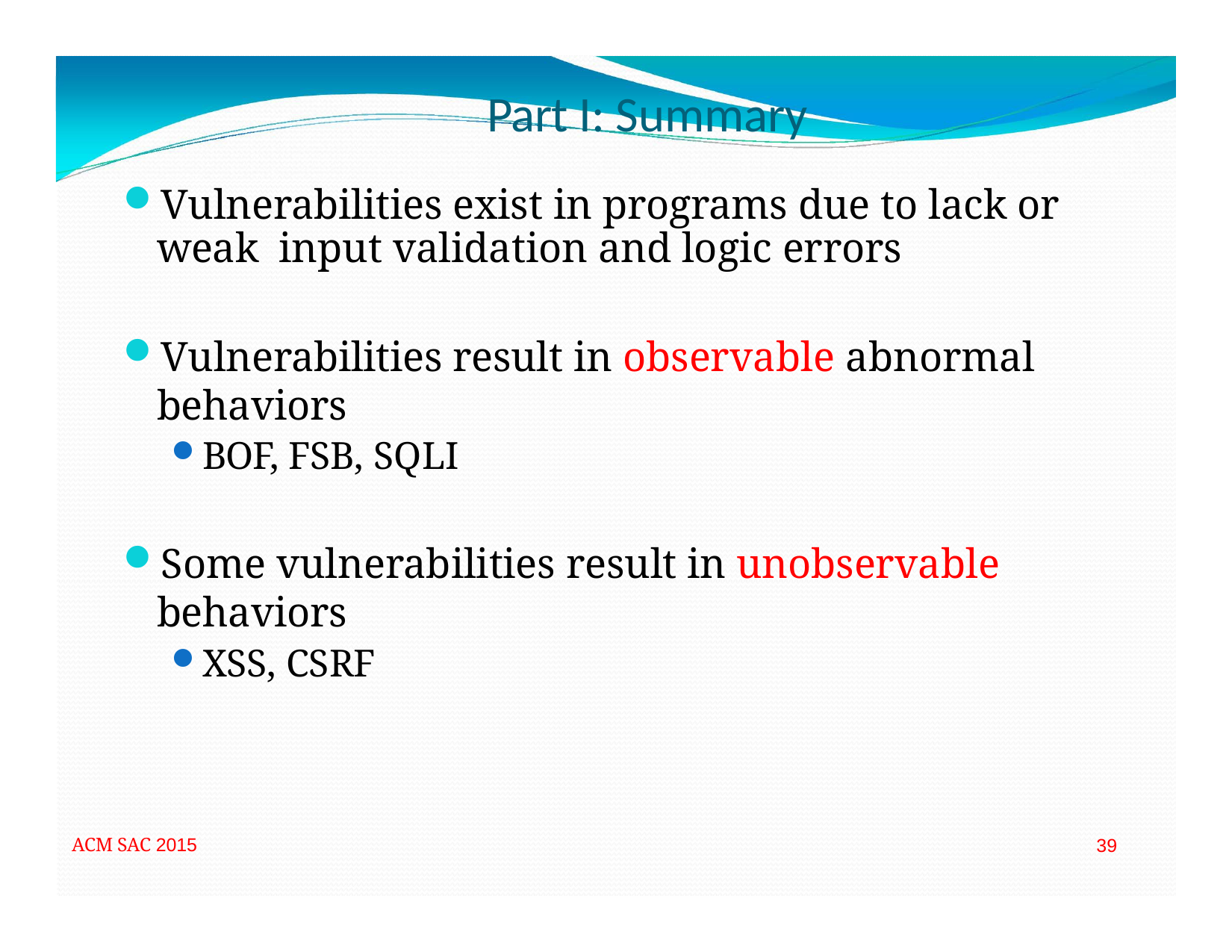

# Part I: Summary
Vulnerabilities exist in programs due to lack or weak  input validation and logic errors

Vulnerabilities result in observable abnormal behaviors
BOF, FSB, SQLI

Some vulnerabilities result in unobservable behaviors
XSS, CSRF
ACM SAC 2015
39